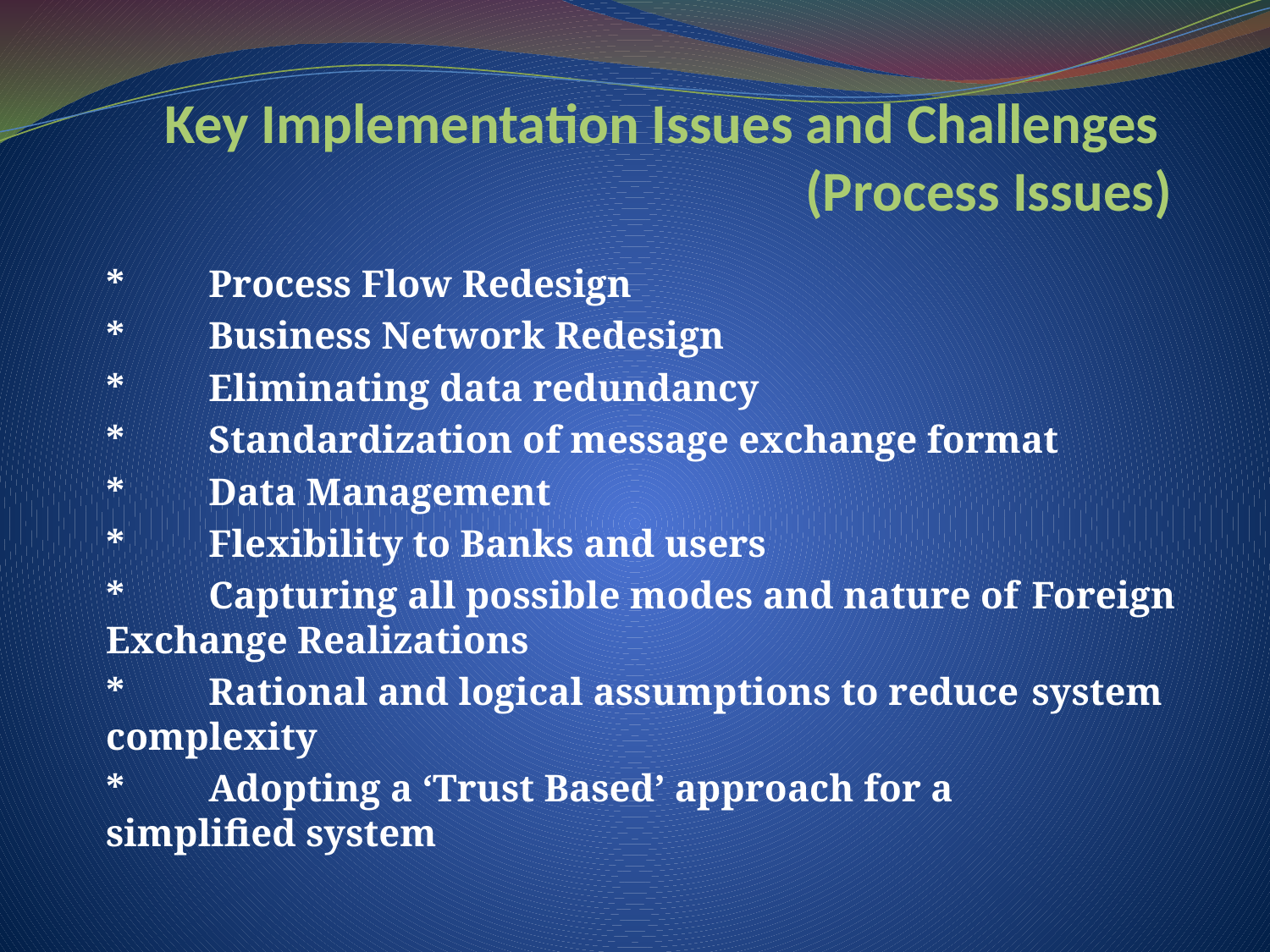

# Key Implementation Issues and Challenges (Process Issues)
*	Process Flow Redesign
*	Business Network Redesign
*	Eliminating data redundancy
*	Standardization of message exchange format
*	Data Management
*	Flexibility to Banks and users
*	Capturing all possible modes and nature of 	Foreign Exchange Realizations
*	Rational and logical assumptions to reduce 	system complexity
*	Adopting a ‘Trust Based’ approach for a 	simplified system